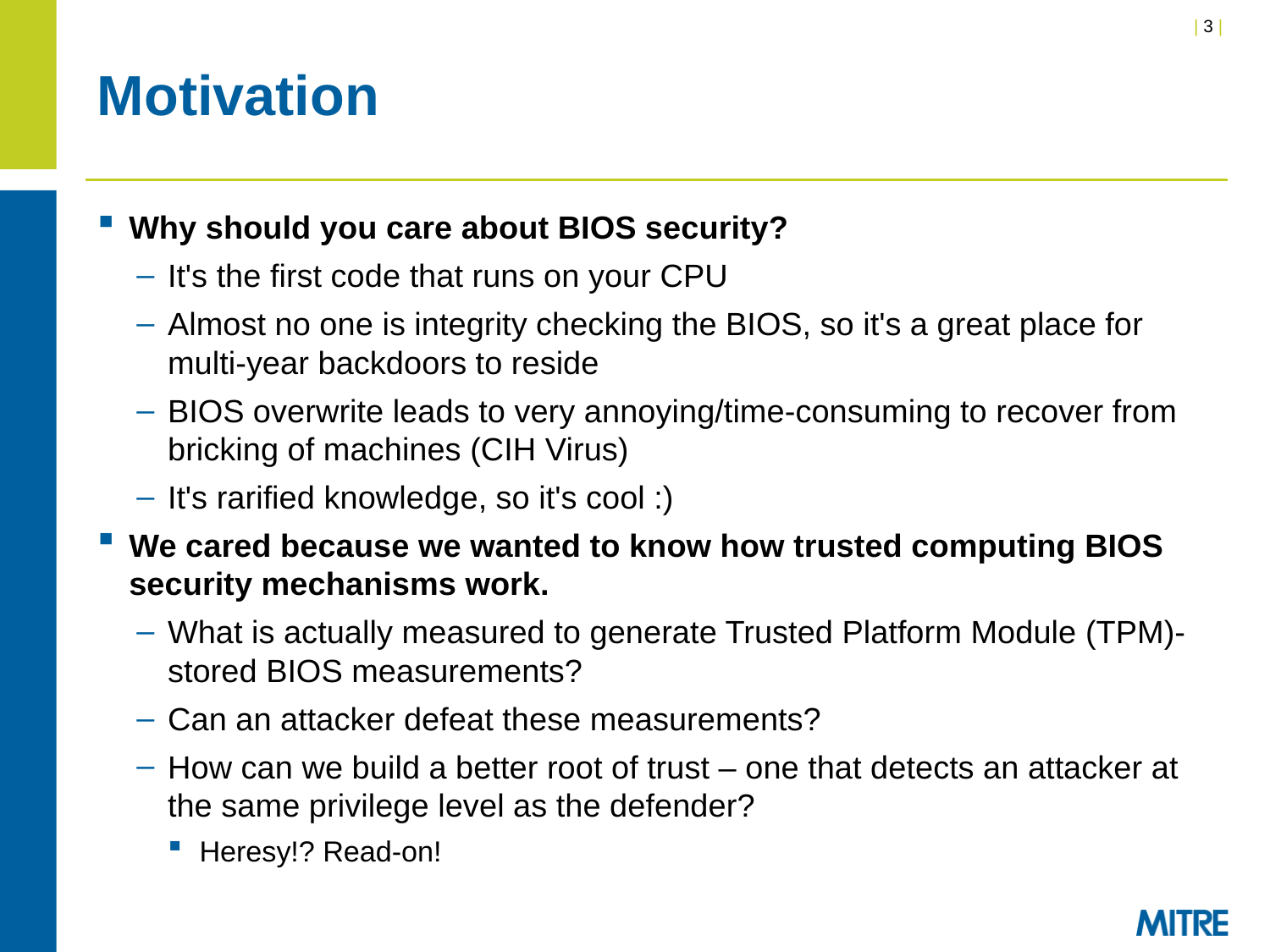

# Motivation
Why should you care about BIOS security?
It's the first code that runs on your CPU
Almost no one is integrity checking the BIOS, so it's a great place for multi-year backdoors to reside
BIOS overwrite leads to very annoying/time-consuming to recover from bricking of machines (CIH Virus)
It's rarified knowledge, so it's cool :)
We cared because we wanted to know how trusted computing BIOS security mechanisms work.
What is actually measured to generate Trusted Platform Module (TPM)-stored BIOS measurements?
Can an attacker defeat these measurements?
How can we build a better root of trust – one that detects an attacker at the same privilege level as the defender?
Heresy!? Read-on!